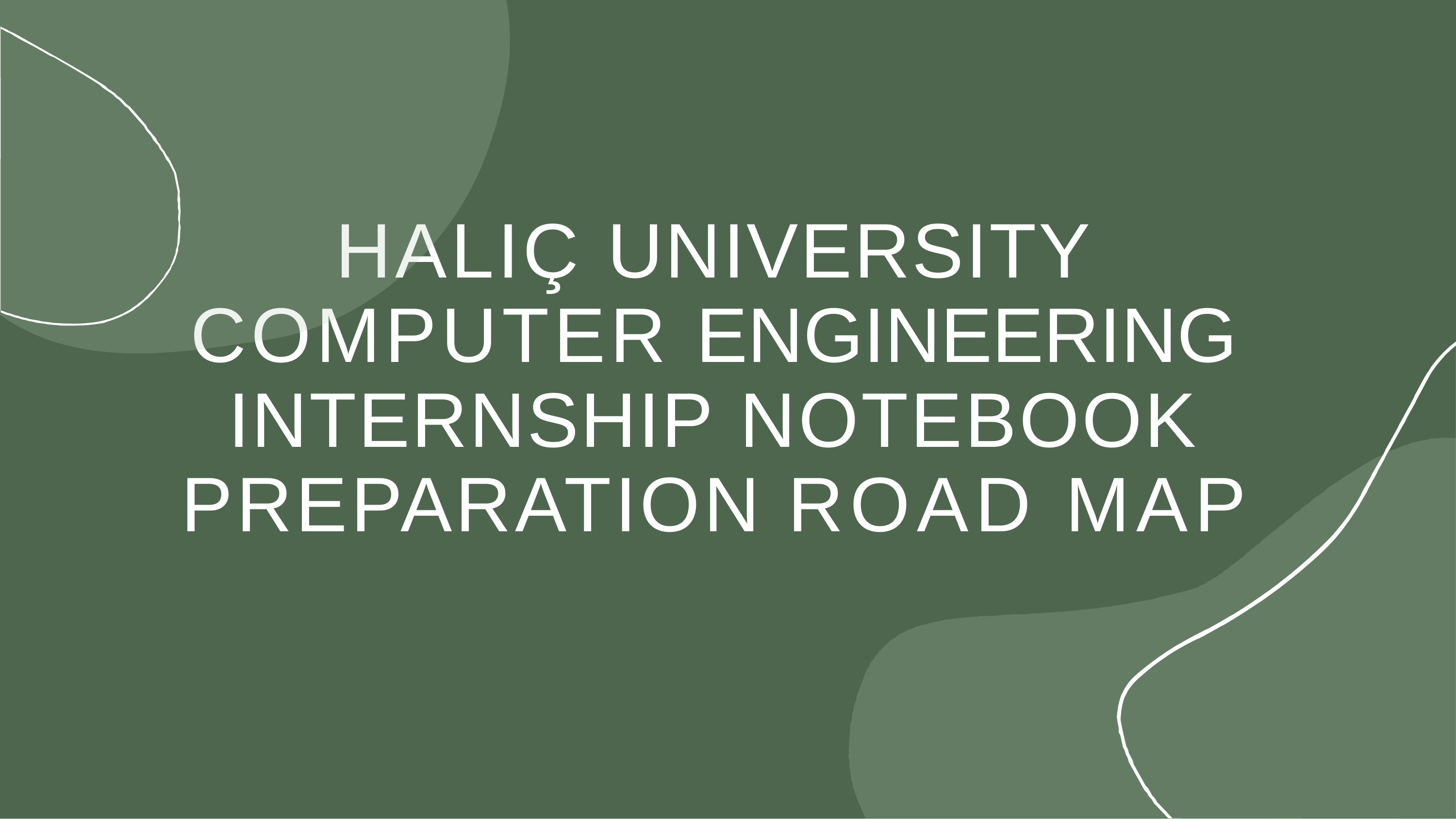

HALIÇ UNIVERSITY COMPUTER ENGINEERING INTERNSHIP NOTEBOOK PREPARATION ROAD MAP